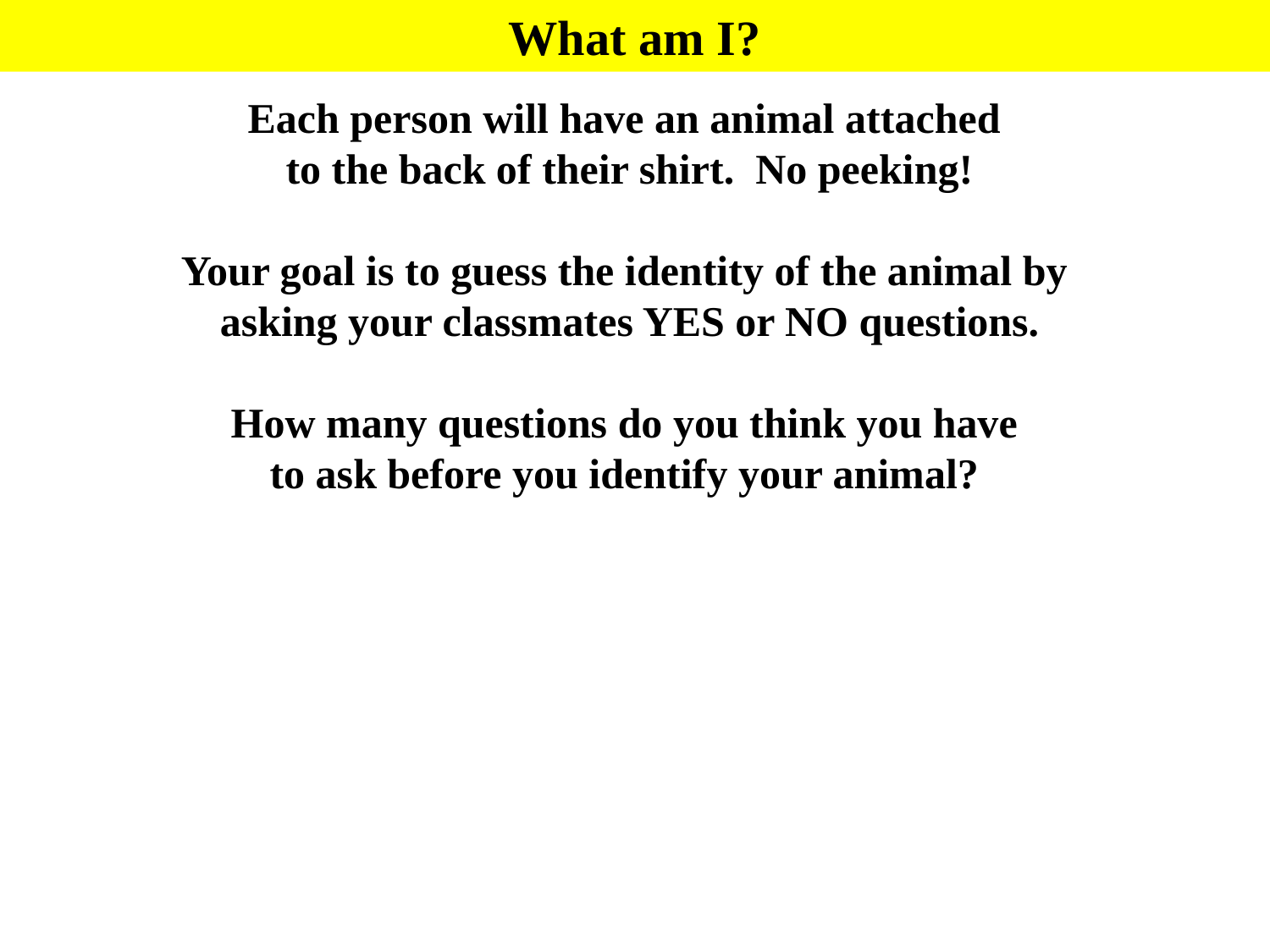

What am I?
Each person will have an animal attached
to the back of their shirt.  No peeking!

Your goal is to guess the identity of the animal by
asking your classmates YES or NO questions.

How many questions do you think you have
to ask before you identify your animal?